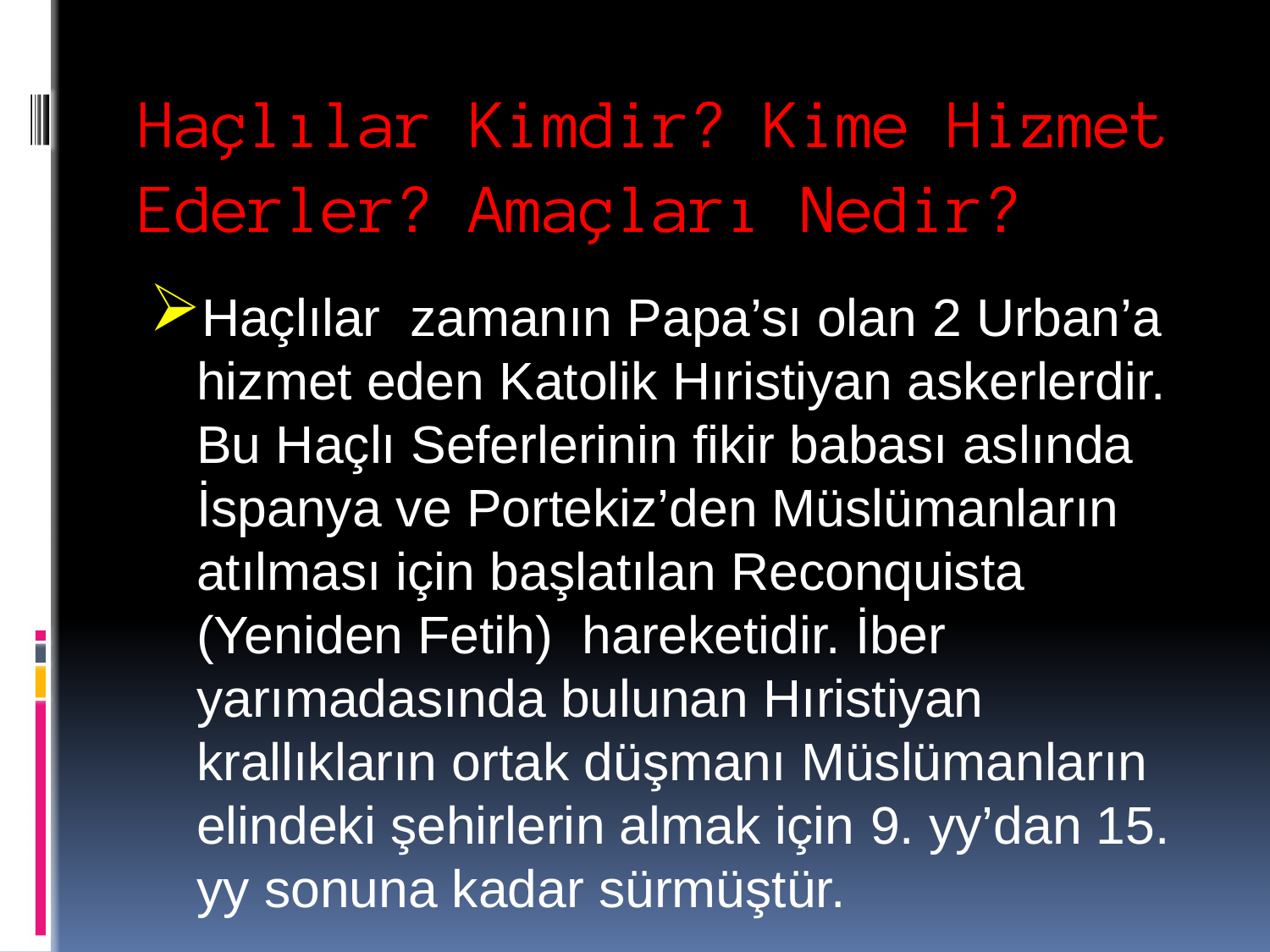

# Haçlılar Kimdir? Kime Hizmet Ederler? Amaçları Nedir?
Haçlılar  zamanın Papa’sı olan 2 Urban’a hizmet eden Katolik Hıristiyan askerlerdir. Bu Haçlı Seferlerinin fikir babası aslında İspanya ve Portekiz’den Müslümanların atılması için başlatılan Reconquista (Yeniden Fetih)  hareketidir. İber  yarımadasında bulunan Hıristiyan krallıkların ortak düşmanı Müslümanların elindeki şehirlerin almak için 9. yy’dan 15. yy sonuna kadar sürmüştür.